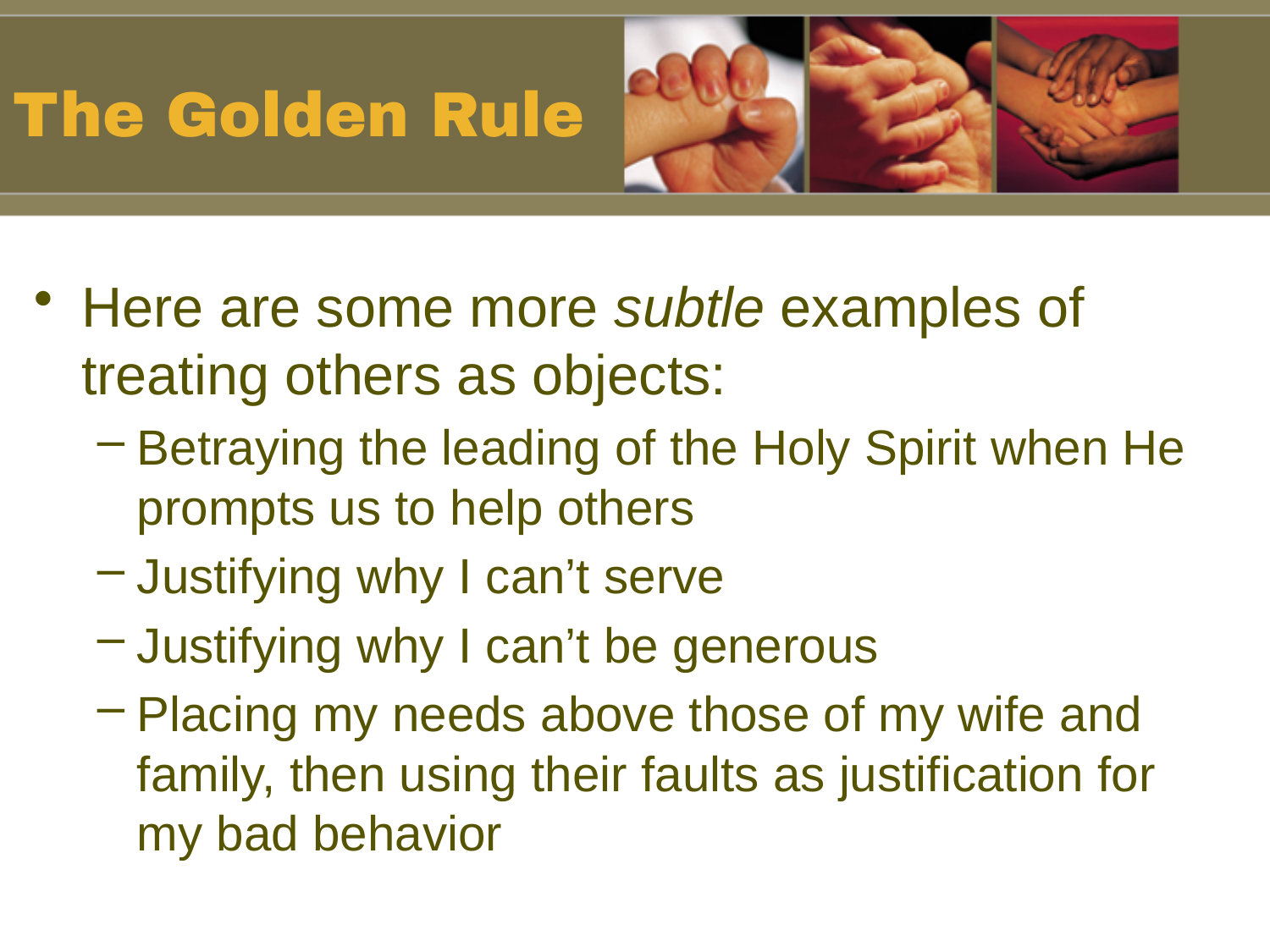

# The Golden Rule
Here are some more subtle examples of treating others as objects:
Betraying the leading of the Holy Spirit when He prompts us to help others
Justifying why I can’t serve
Justifying why I can’t be generous
Placing my needs above those of my wife and family, then using their faults as justification for my bad behavior